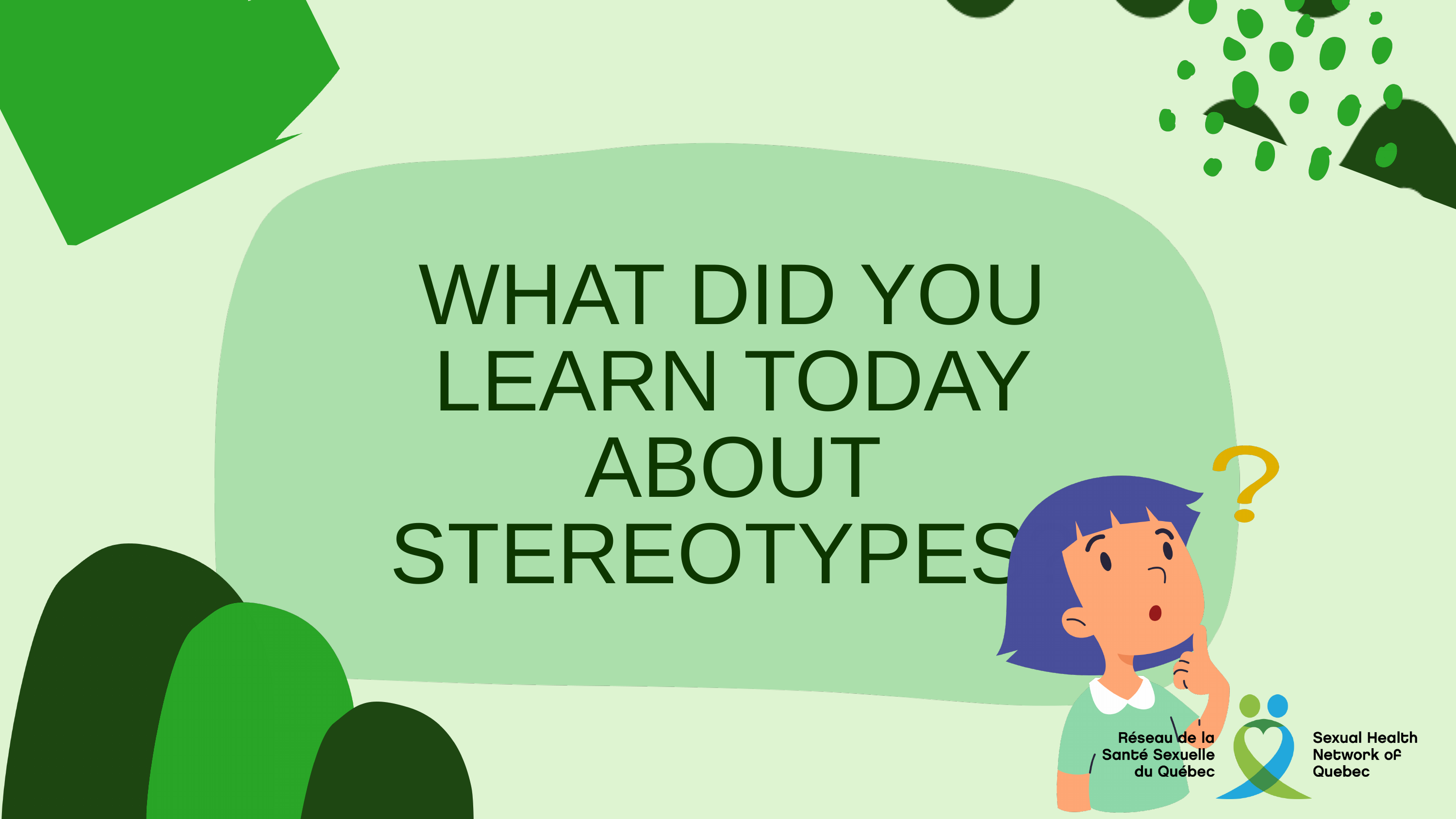

WHAT DID YOU LEARN TODAY ABOUT STEREOTYPES?